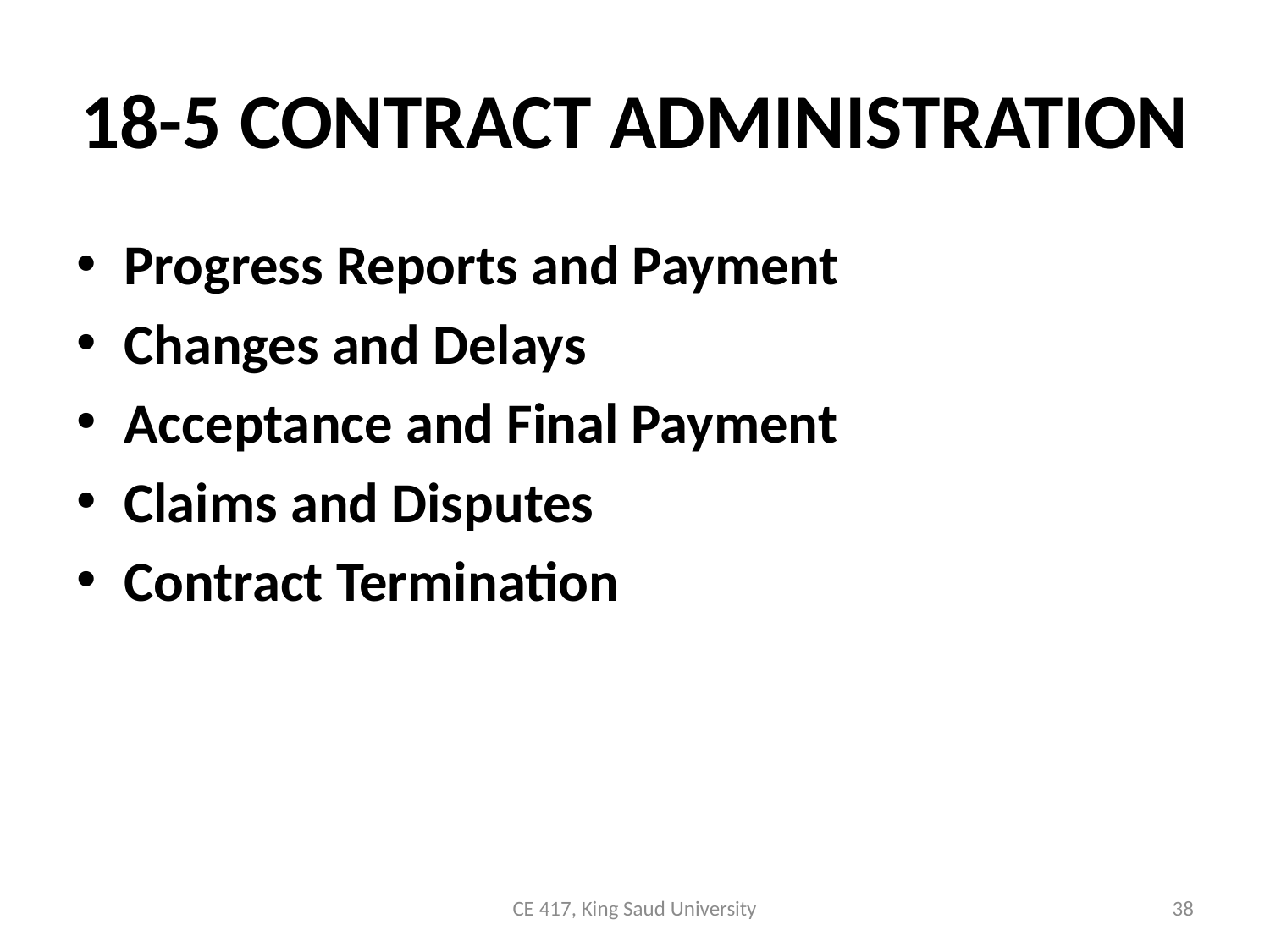

# 18-5 CONTRACT ADMINISTRATION
Progress Reports and Payment
Changes and Delays
Acceptance and Final Payment
Claims and Disputes
Contract Termination
CE 417, King Saud University
38